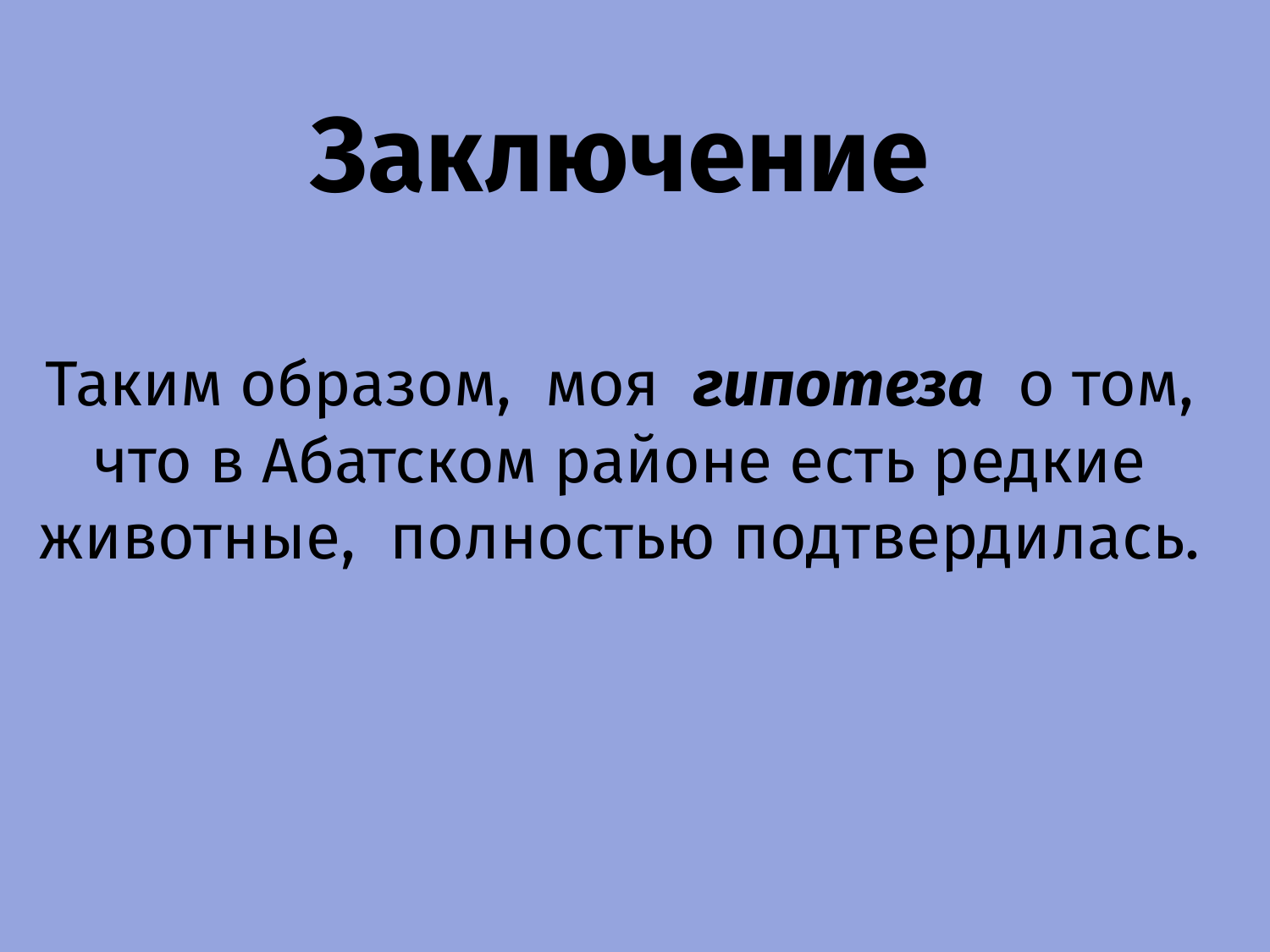

Заключение
Таким образом,  моя  гипотеза  о том, что в Абатском районе есть редкие животные,  полностью подтвердилась.